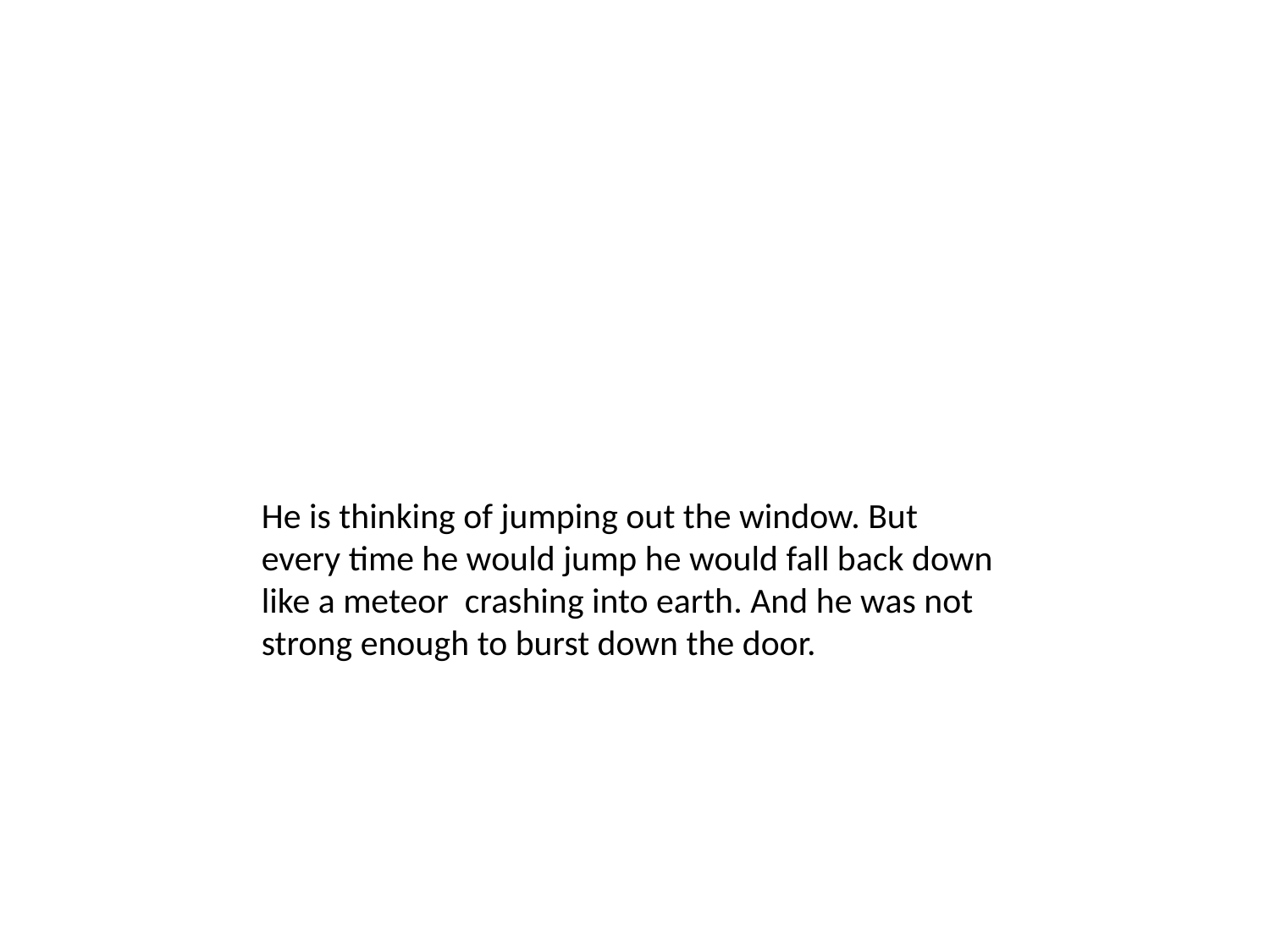

He is thinking of jumping out the window. But every time he would jump he would fall back down like a meteor  crashing into earth. And he was not strong enough to burst down the door.